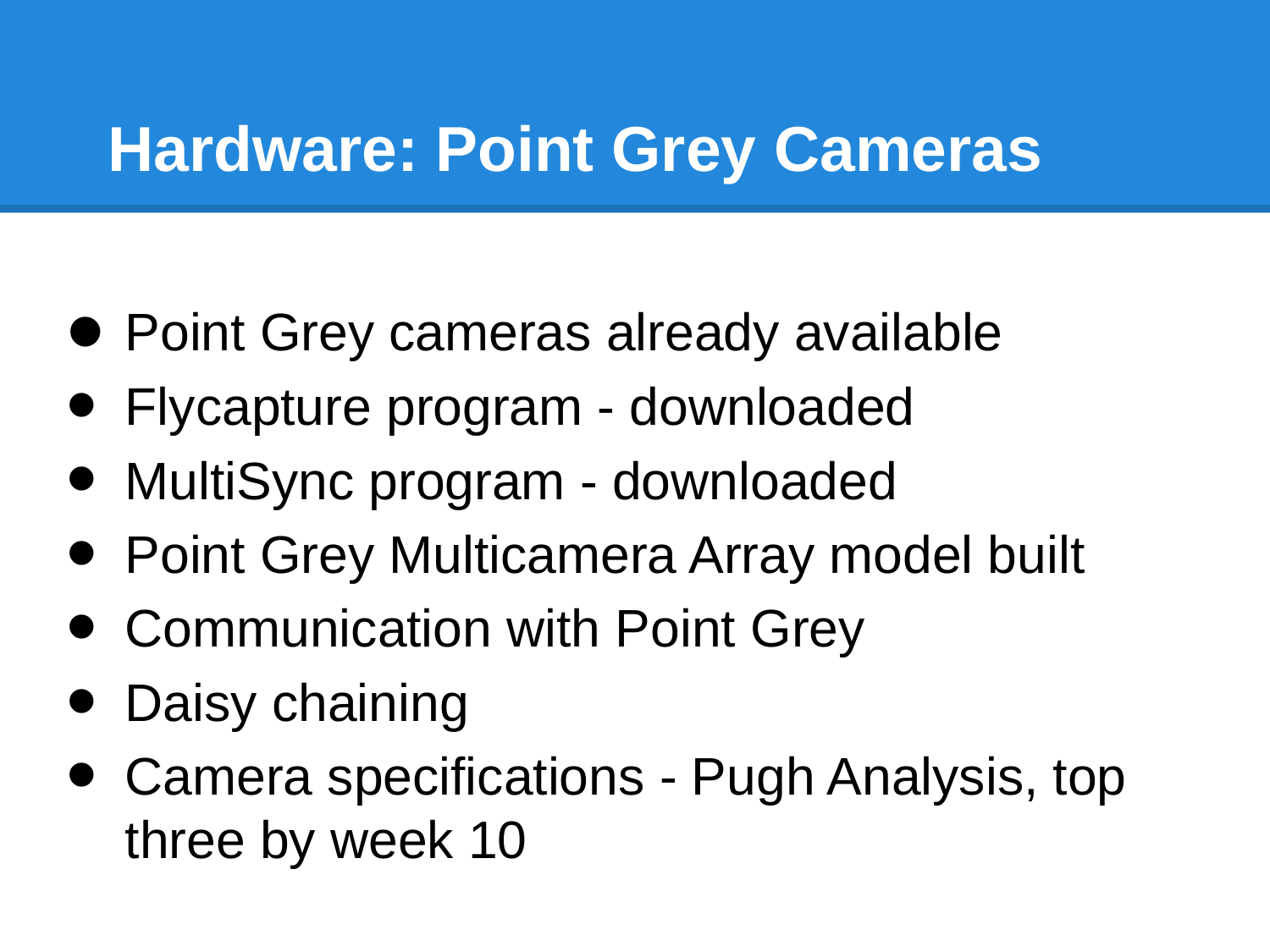

# Hardware: Point Grey Cameras

Point Grey cameras already available
Flycapture program - downloaded
MultiSync program - downloaded
Point Grey Multicamera Array model built
Communication with Point Grey
Daisy chaining
Camera specifications - Pugh Analysis, top three by week 10